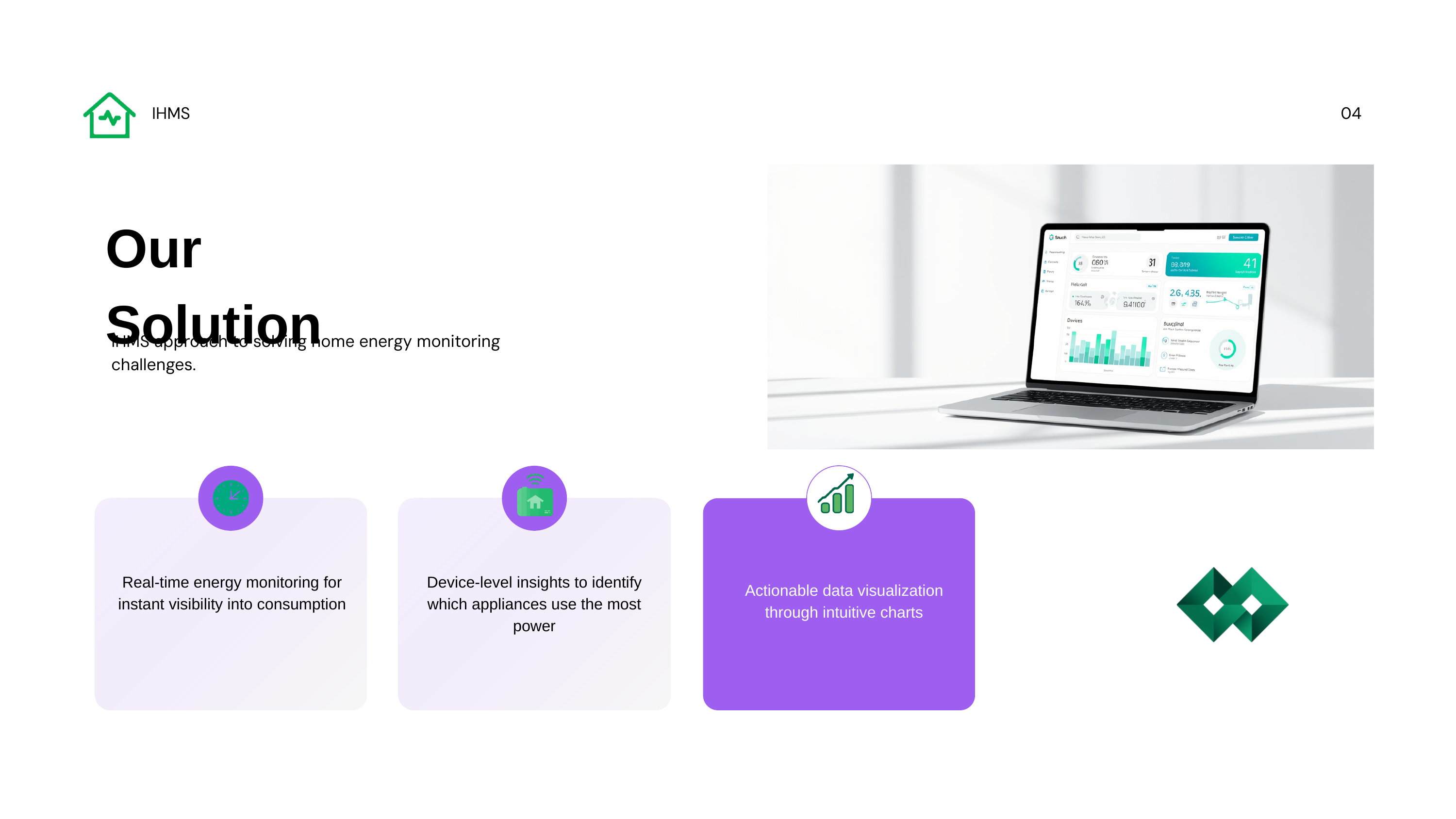

IHMS
04

Our Solution
IHMS approach to solving home energy monitoring challenges.

Real-time energy monitoring for instant visibility into consumption
Device-level insights to identify which appliances use the most power
Actionable data visualization through intuitive charts